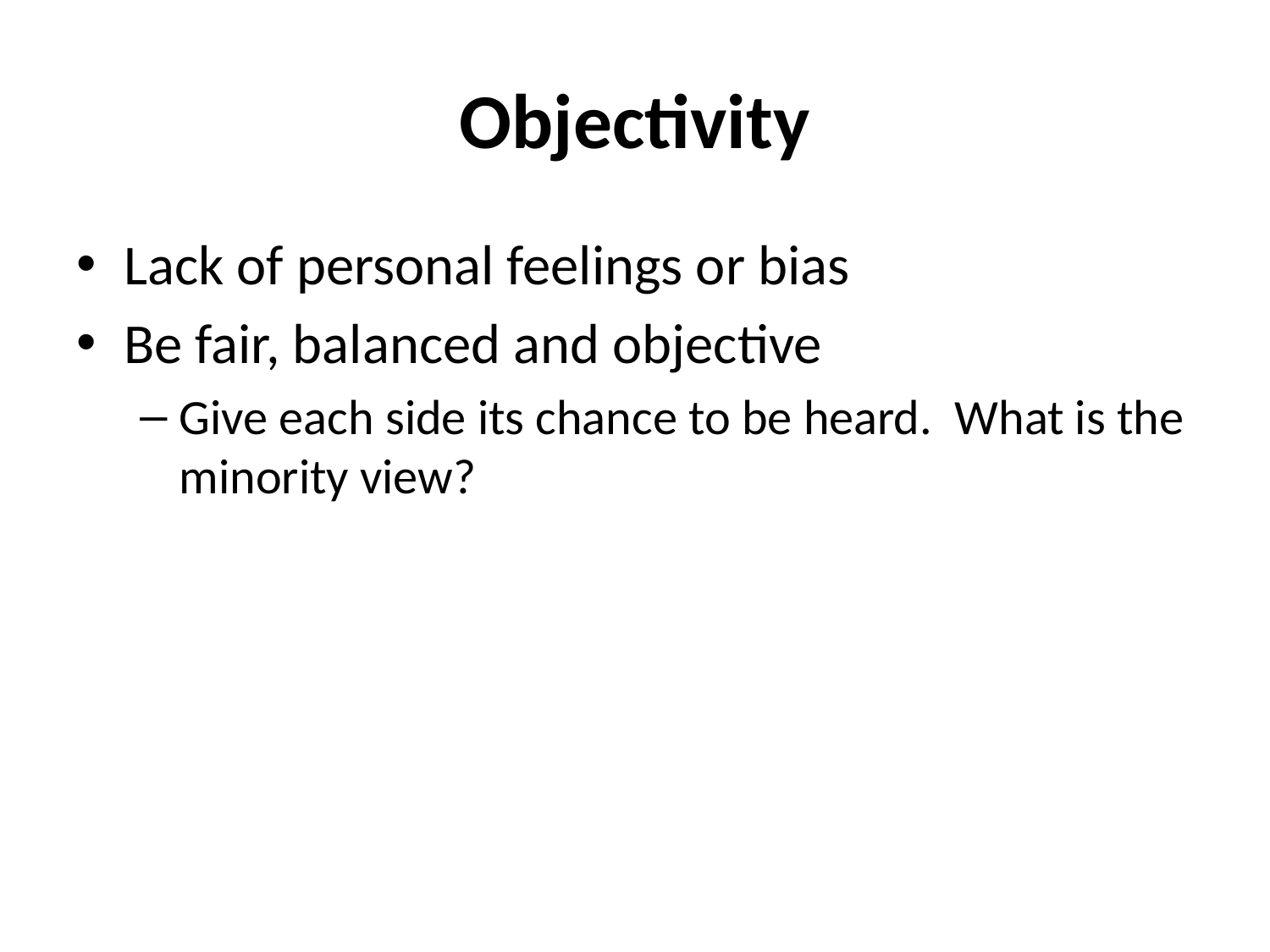

# Objectivity
Lack of personal feelings or bias
Be fair, balanced and objective
Give each side its chance to be heard.  What is the minority view?